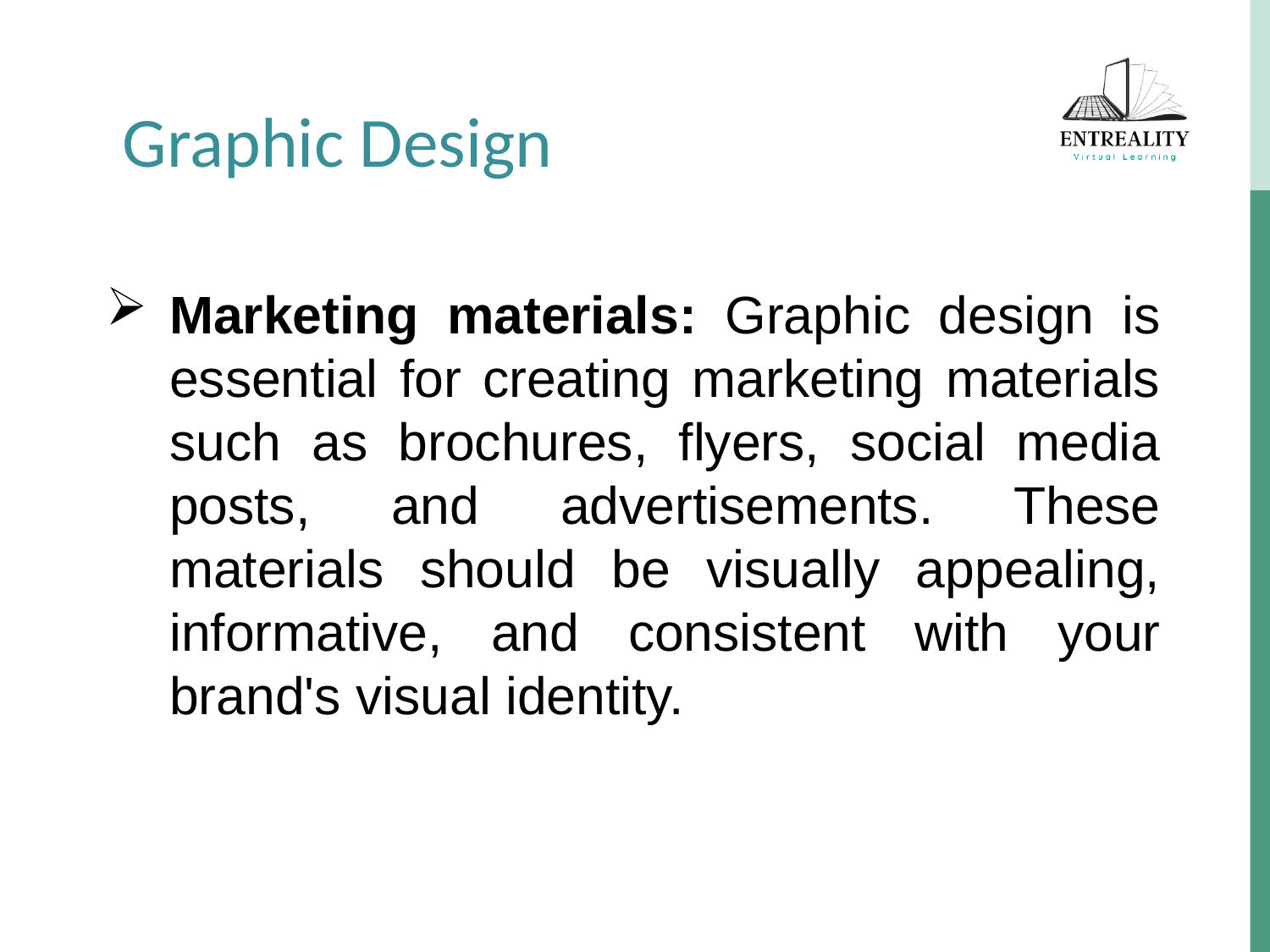

Graphic Design
Marketing materials: Graphic design is essential for creating marketing materials such as brochures, flyers, social media posts, and advertisements. These materials should be visually appealing, informative, and consistent with your brand's visual identity.